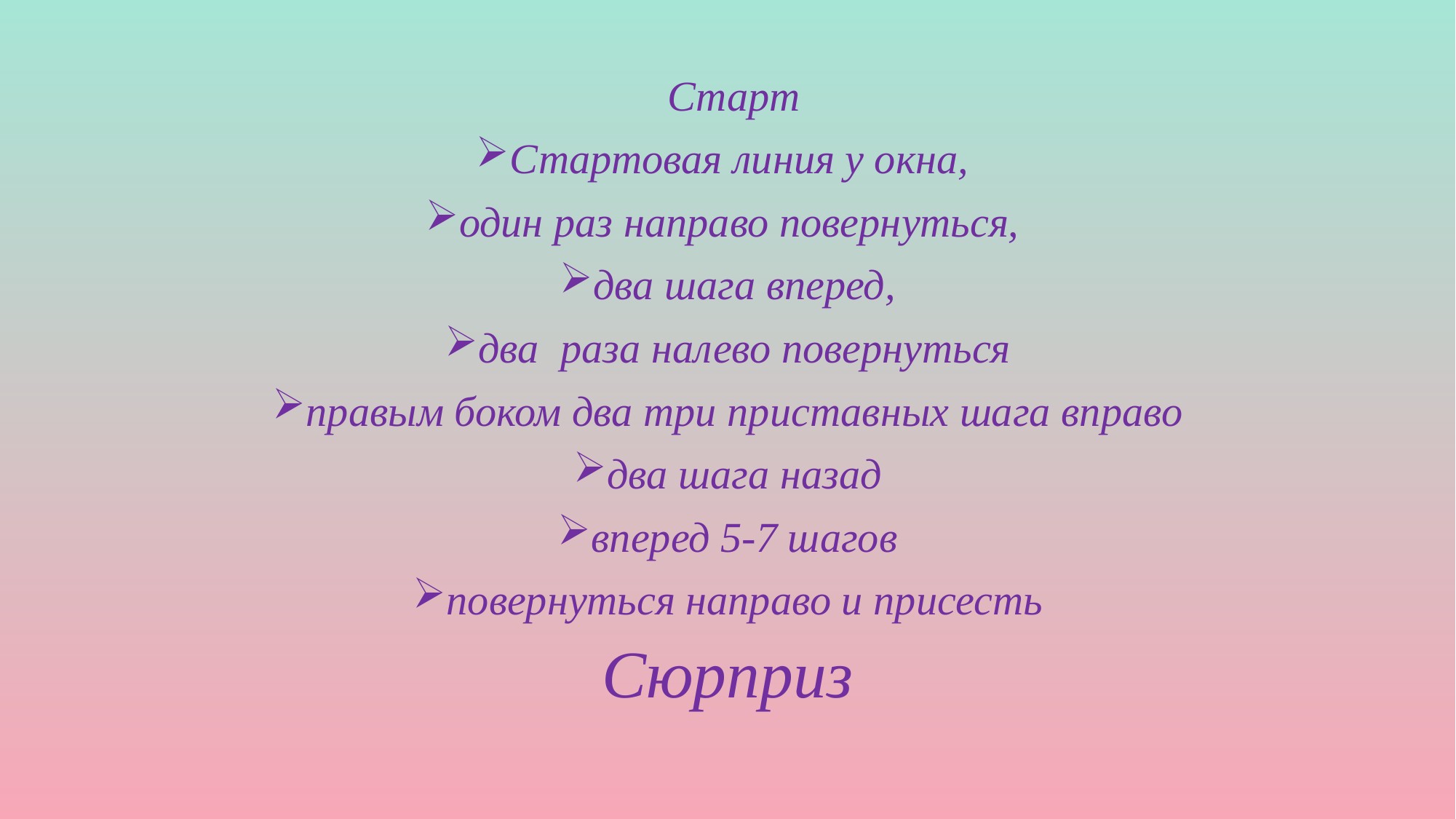

Старт
Стартовая линия у окна,
один раз направо повернуться,
два шага вперед,
два  раза налево повернуться
правым боком два три приставных шага вправо
два шага назад
вперед 5-7 шагов
повернуться направо и присесть
Сюрприз